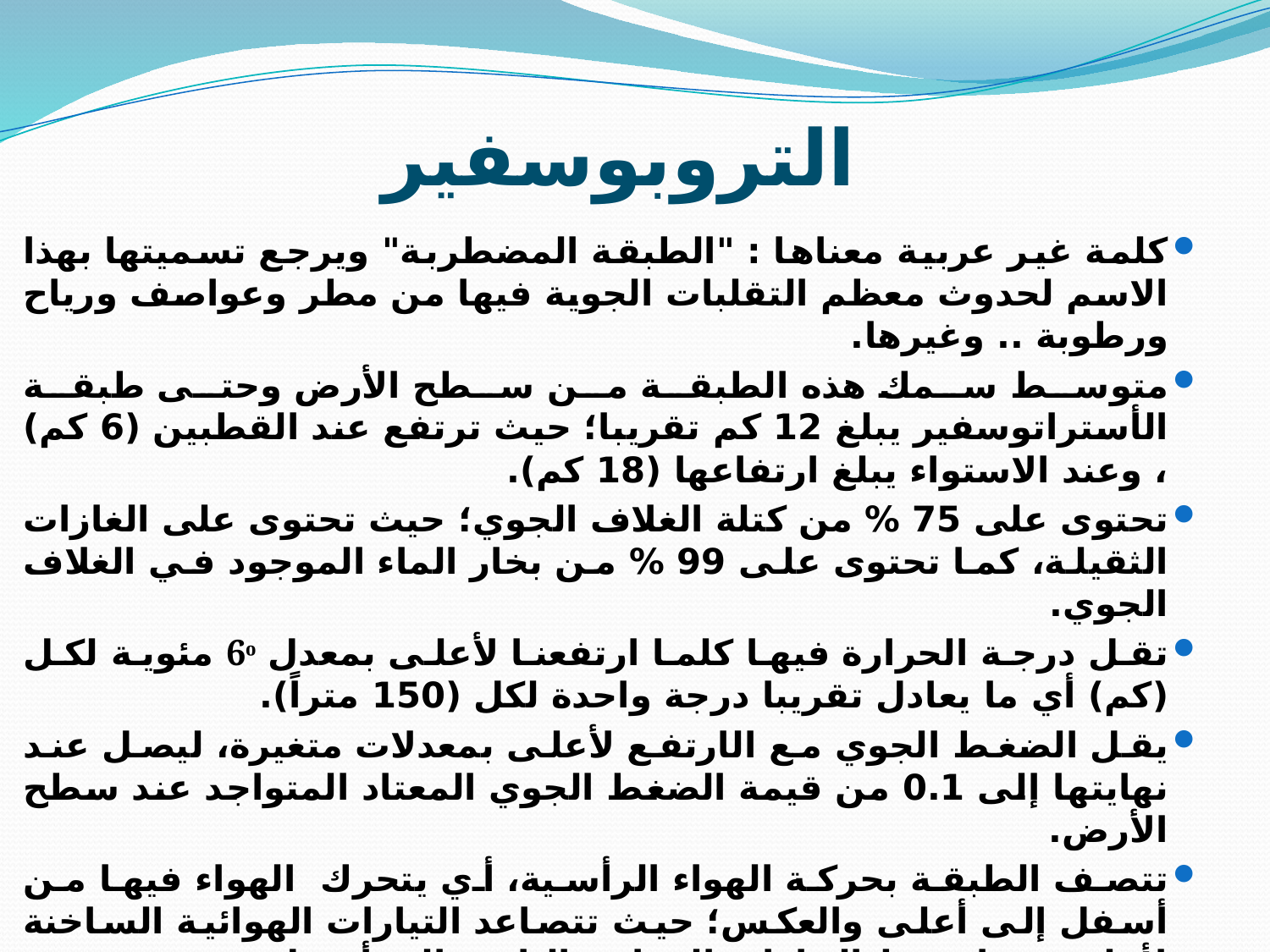

# التروبوسفير
كلمة غير عربية معناها : "الطبقة المضطربة" ويرجع تسميتها بهذا الاسم لحدوث معظم التقلبات الجوية فيها من مطر وعواصف ورياح ورطوبة .. وغيرها.
متوسط سمك هذه الطبقة من سطح الأرض وحتى طبقة الأستراتوسفير يبلغ 12 كم تقريبا؛ حيث ترتفع عند القطبين (6 كم) ، وعند الاستواء يبلغ ارتفاعها (18 كم).
تحتوى على 75 % من كتلة الغلاف الجوي؛ حيث تحتوى على الغازات الثقيلة، كما تحتوى على 99 % من بخار الماء الموجود في الغلاف الجوي.
تقل درجة الحرارة فيها كلما ارتفعنا لأعلى بمعدل 6ᵒ مئوية لكل (كم) أي ما يعادل تقريبا درجة واحدة لكل (150 متراً).
يقل الضغط الجوي مع الارتفع لأعلى بمعدلات متغيرة، ليصل عند نهايتها إلى 0.1 من قيمة الضغط الجوي المعتاد المتواجد عند سطح الأرض.
تتصف الطبقة بحركة الهواء الرأسية، أي يتحرك  الهواء فيها من أسفل إلى أعلى والعكس؛ حيث تتصاعد التيارات الهوائية الساخنة لأعلى بينما تهبط التيارات الهوائية الباردة إلى أسفل.
يحدث فيها كافة الظواهر الجوية كالأمطار والرياح، وهذه الظواهر تؤثر بشكل عام على نشاط الكائنات الحية، وبذلك فهي الطبقة الوحيدة من الغلاف الجوي الصالحة للحياة.